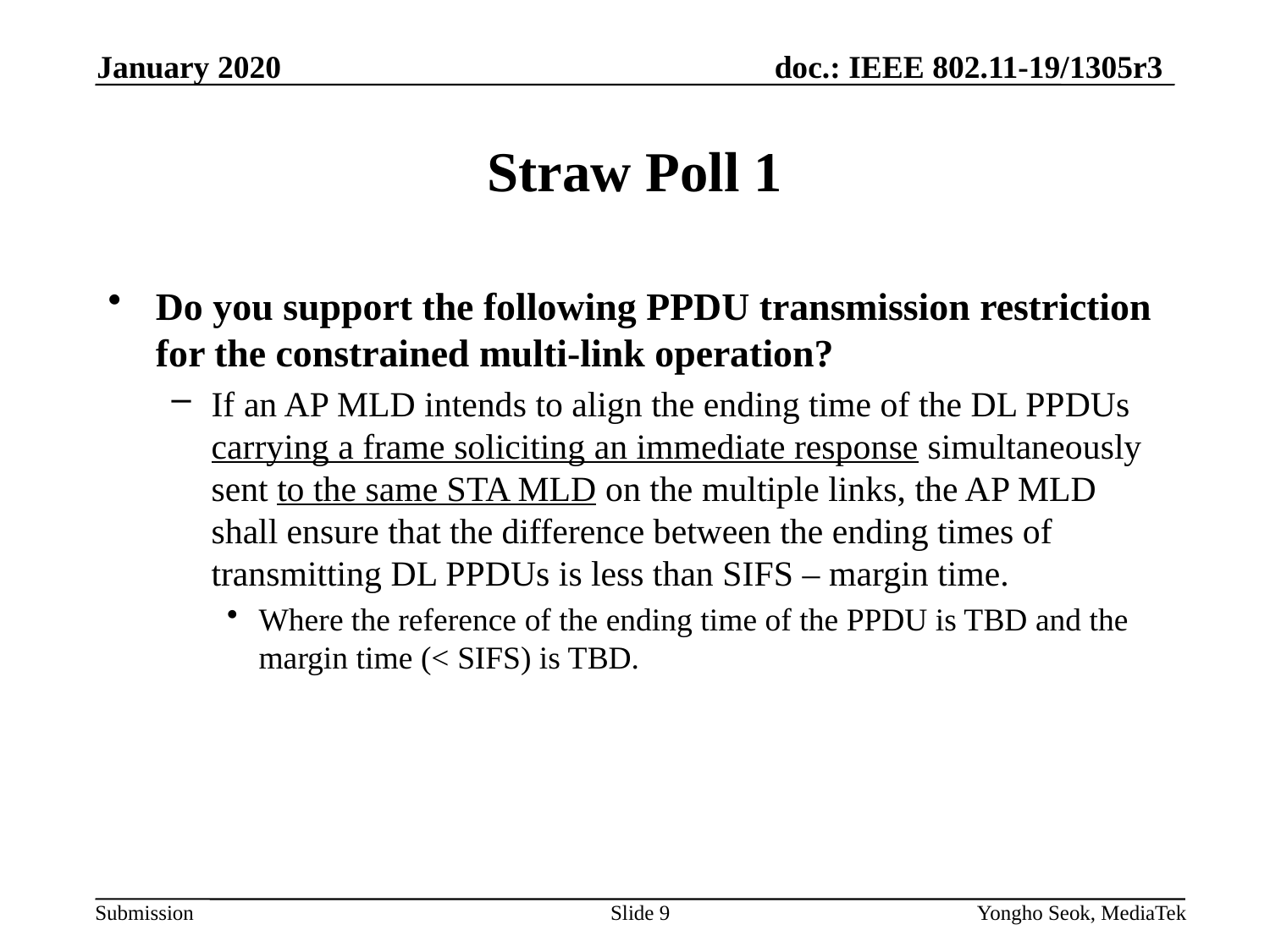

January 2020
# Straw Poll 1
Do you support the following PPDU transmission restriction for the constrained multi-link operation?
If an AP MLD intends to align the ending time of the DL PPDUs carrying a frame soliciting an immediate response simultaneously sent to the same STA MLD on the multiple links, the AP MLD shall ensure that the difference between the ending times of transmitting DL PPDUs is less than SIFS – margin time.
Where the reference of the ending time of the PPDU is TBD and the margin time (< SIFS) is TBD.

Slide 9
Yongho Seok, MediaTek